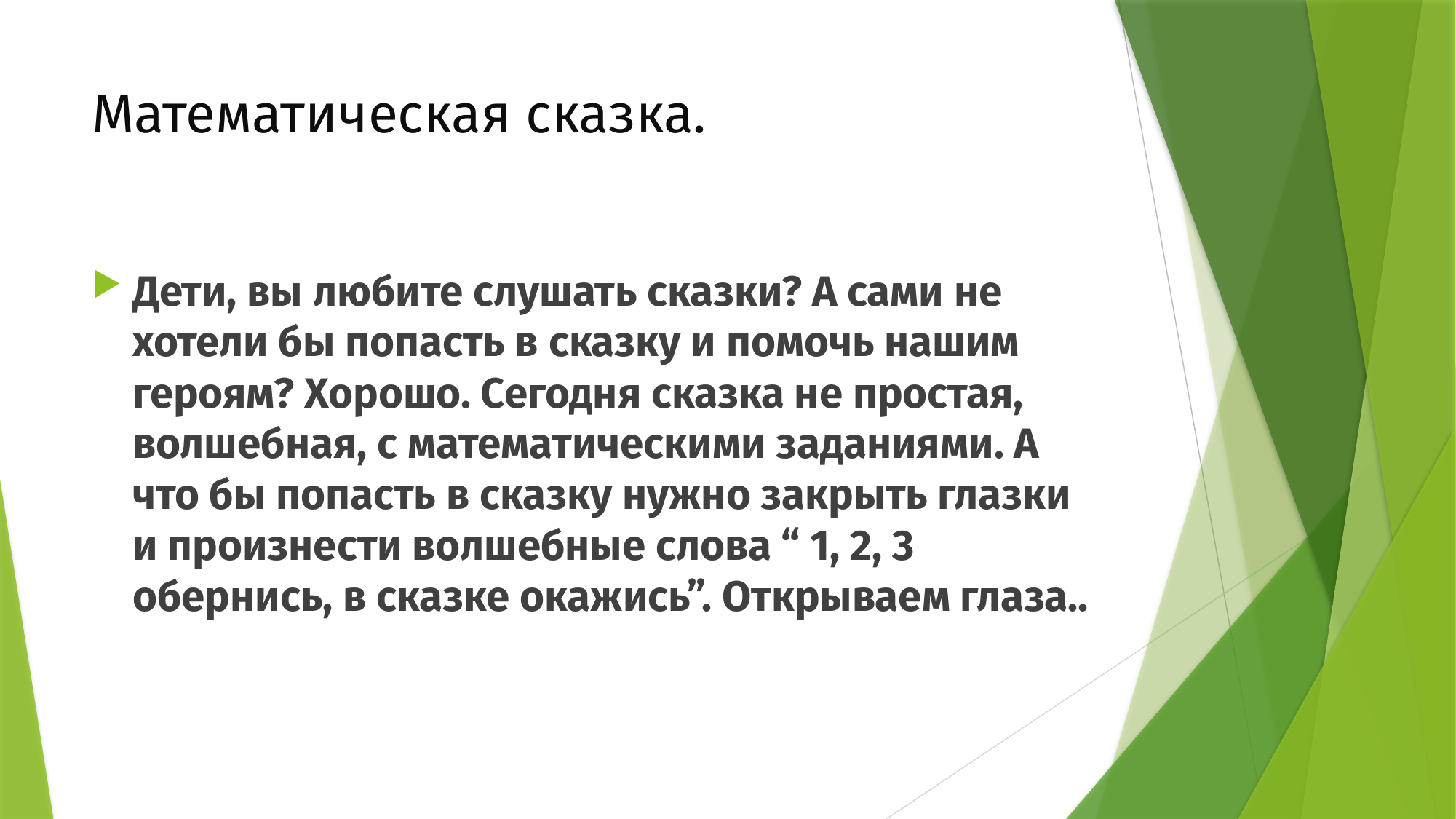

# Математическая сказка.
Дети, вы любите слушать сказки? А сами не хотели бы попасть в сказку и помочь нашим героям? Хорошо. Сегодня сказка не простая, волшебная, с математическими заданиями. А что бы попасть в сказку нужно закрыть глазки и произнести волшебные слова “ 1, 2, 3 обернись, в сказке окажись”. Открываем глаза..